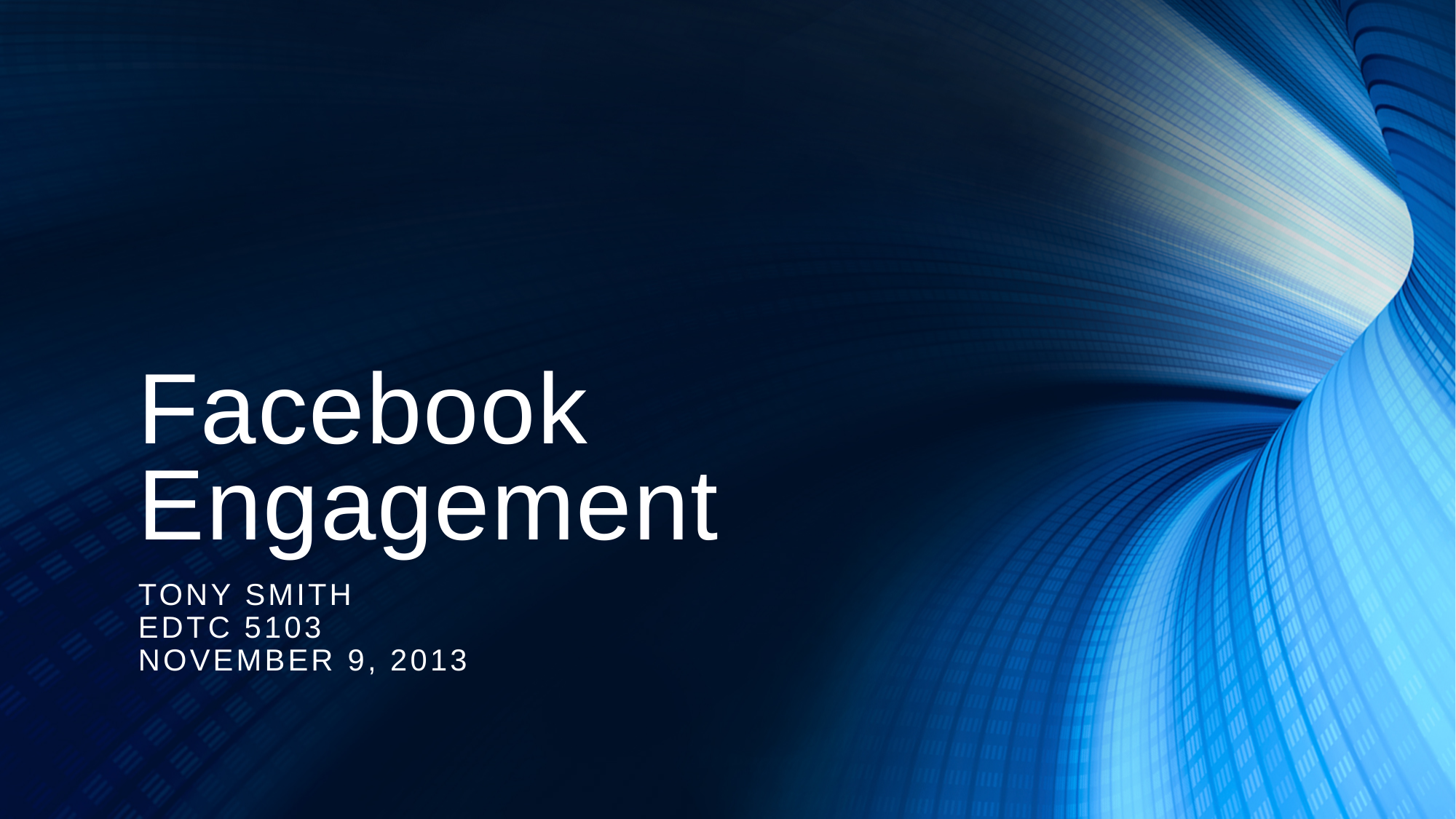

# Facebook Engagement
Tony Smith
Edtc 5103
November 9, 2013